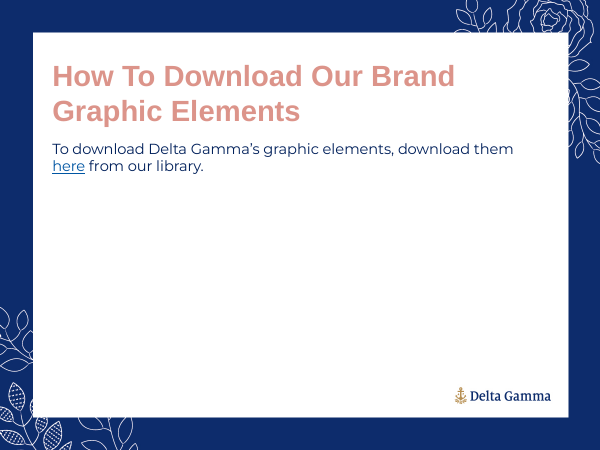

How To Download Our Brand Graphic Elements
To download Delta Gamma’s graphic elements, download them here from our library.